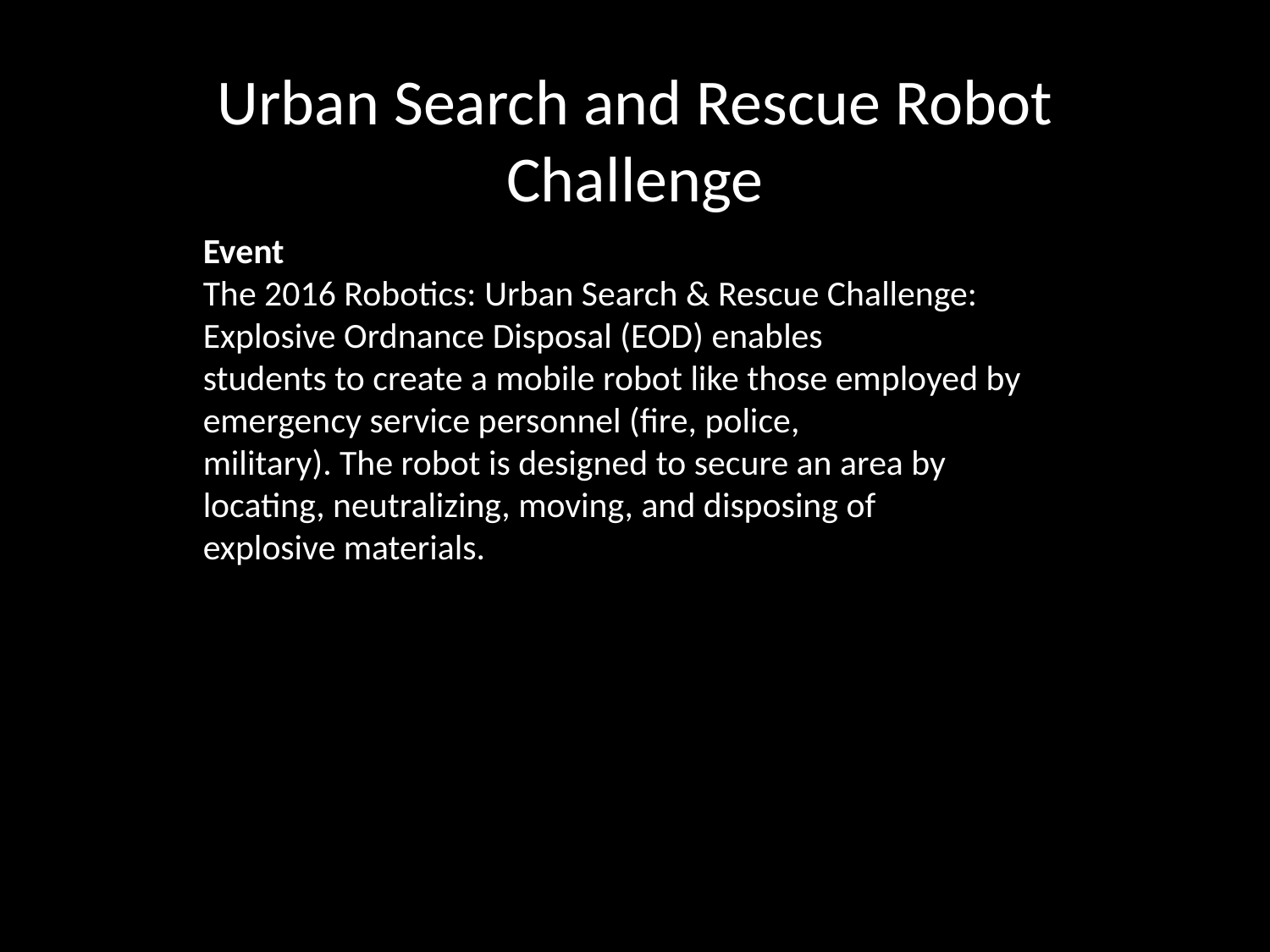

# Urban Search and Rescue Robot Challenge
Event
The 2016 Robotics: Urban Search & Rescue Challenge: Explosive Ordnance Disposal (EOD) enables
students to create a mobile robot like those employed by emergency service personnel (fire, police,
military). The robot is designed to secure an area by locating, neutralizing, moving, and disposing of
explosive materials.